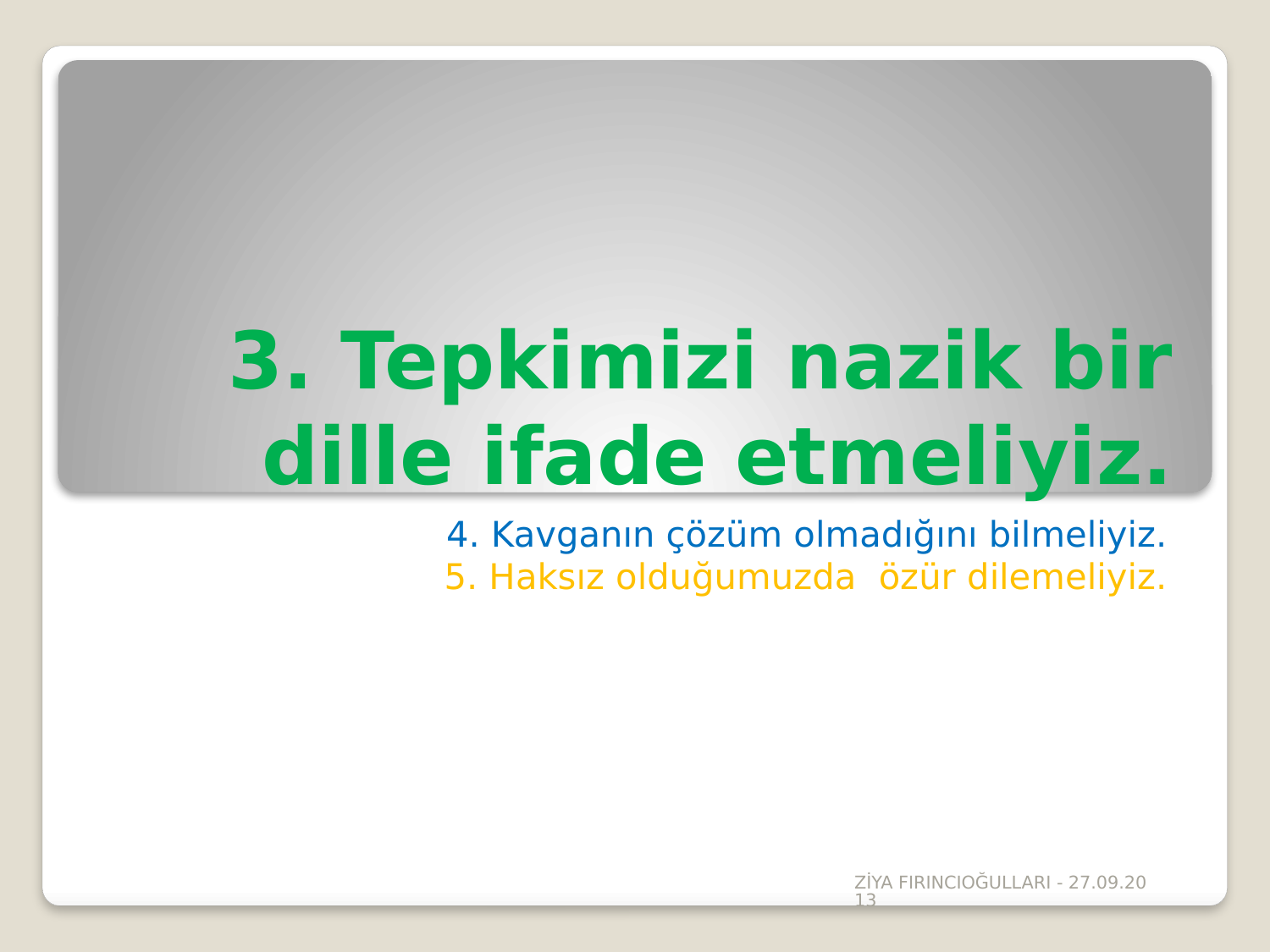

# 3. Tepkimizi nazik bir dille ifade etmeliyiz.
4. Kavganın çözüm olmadığını bilmeliyiz.
5. Haksız olduğumuzda  özür dilemeliyiz.
ZİYA FIRINCIOĞULLARI - 27.09.2013